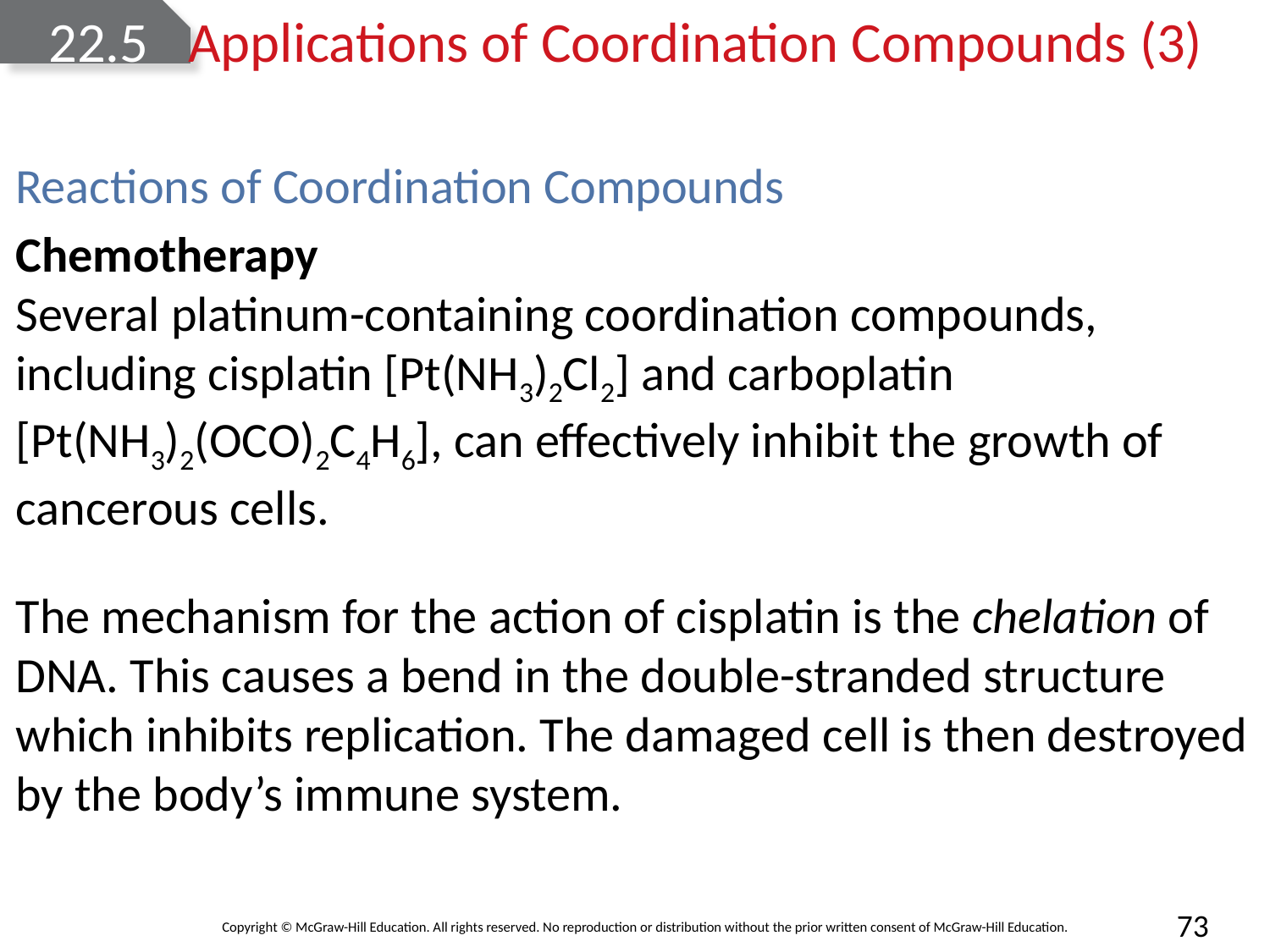

# 22.5	 Applications of Coordination Compounds (3)
Reactions of Coordination Compounds
Chemotherapy
Several platinum-containing coordination compounds, including cisplatin [Pt(NH3)2Cl2] and carboplatin [Pt(NH3)2(OCO)2C4H6], can effectively inhibit the growth of cancerous cells.
The mechanism for the action of cisplatin is the chelation of DNA. This causes a bend in the double-stranded structure which inhibits replication. The damaged cell is then destroyed by the body’s immune system.